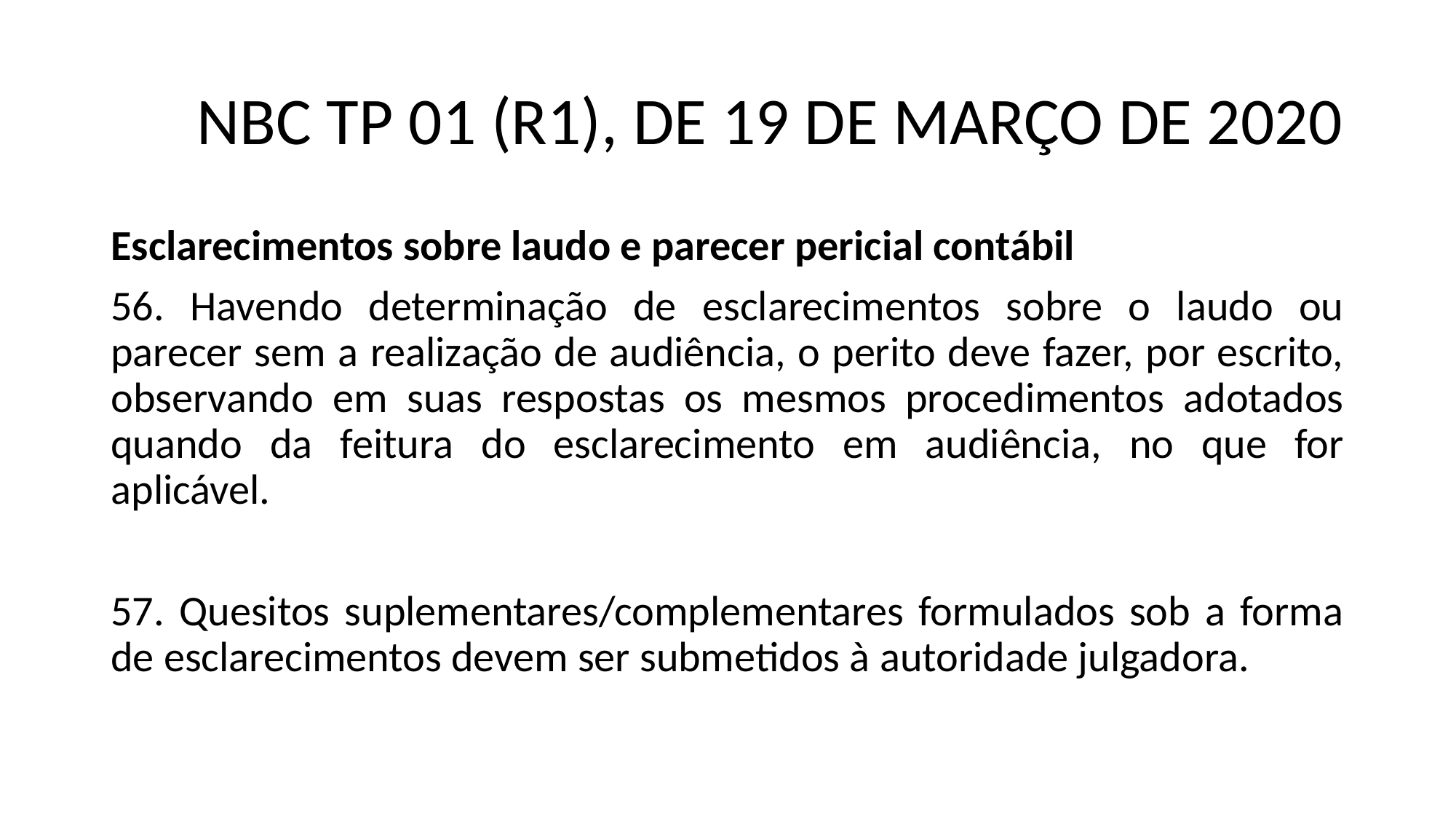

# NBC TP 01 (R1), DE 19 DE MARÇO DE 2020
Esclarecimentos sobre laudo e parecer pericial contábil
56. Havendo determinação de esclarecimentos sobre o laudo ou parecer sem a realização de audiência, o perito deve fazer, por escrito, observando em suas respostas os mesmos procedimentos adotados quando da feitura do esclarecimento em audiência, no que for aplicável.

57. Quesitos suplementares/complementares formulados sob a forma de esclarecimentos devem ser submetidos à autoridade julgadora.